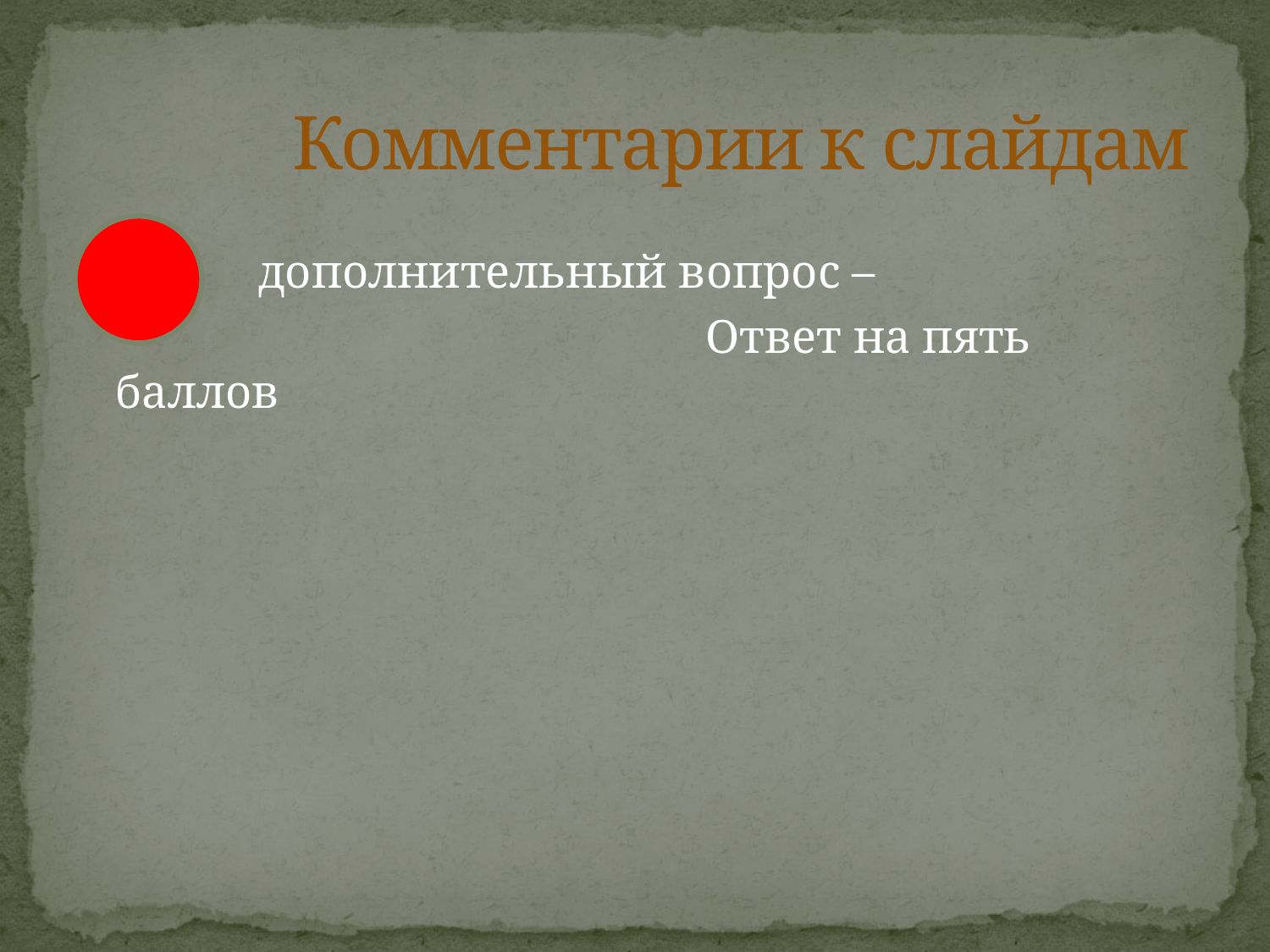

# Комментарии к слайдам

            дополнительный вопрос –
                                                     Ответ на пять баллов